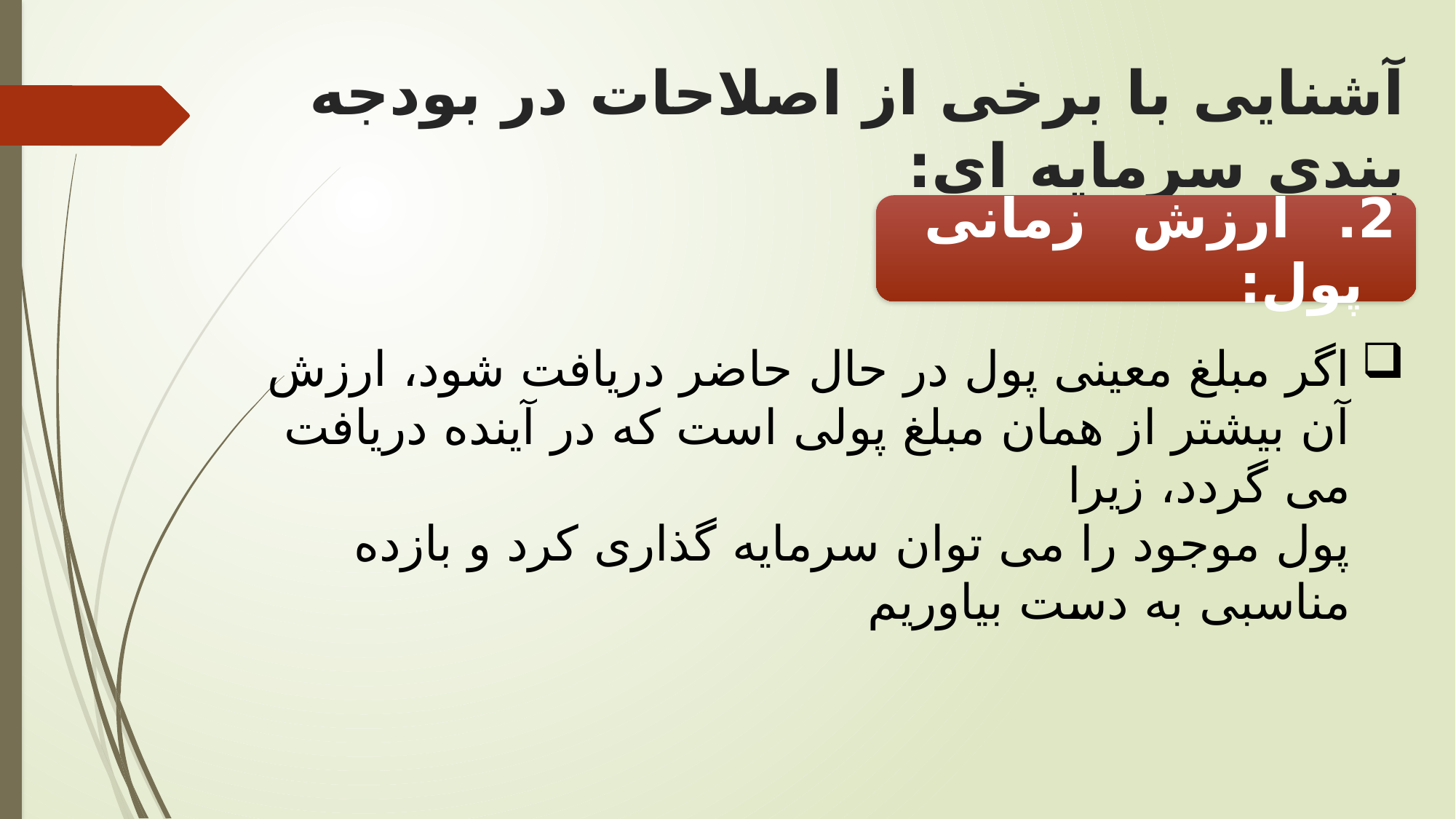

# آشنایی با برخی از اصلاحات در بودجه بندی سرمایه ای:

2. ارزش زمانی پول:
اگر مبلغ معینی پول در حال حاضر دریافت شود، ارزش آن بیشتر از همان مبلغ پولی است که در آینده دریافت می گردد، زیرا
پول موجود را می توان سرمایه گذاری کرد و بازده مناسبی به دست بیاوریم